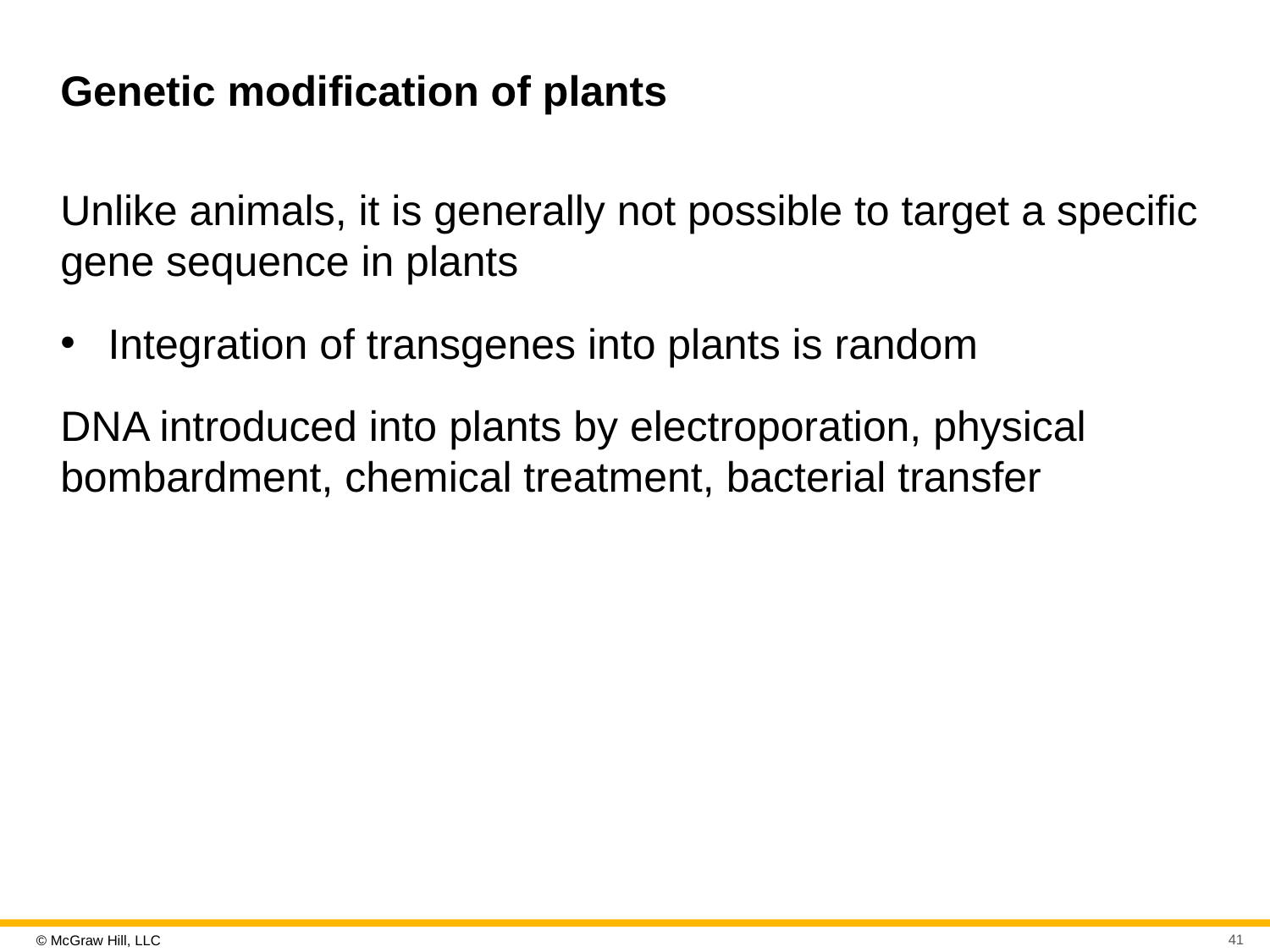

# Genetic modification of plants
Unlike animals, it is generally not possible to target a specific gene sequence in plants
Integration of transgenes into plants is random
D N A introduced into plants by electroporation, physical bombardment, chemical treatment, bacterial transfer
41